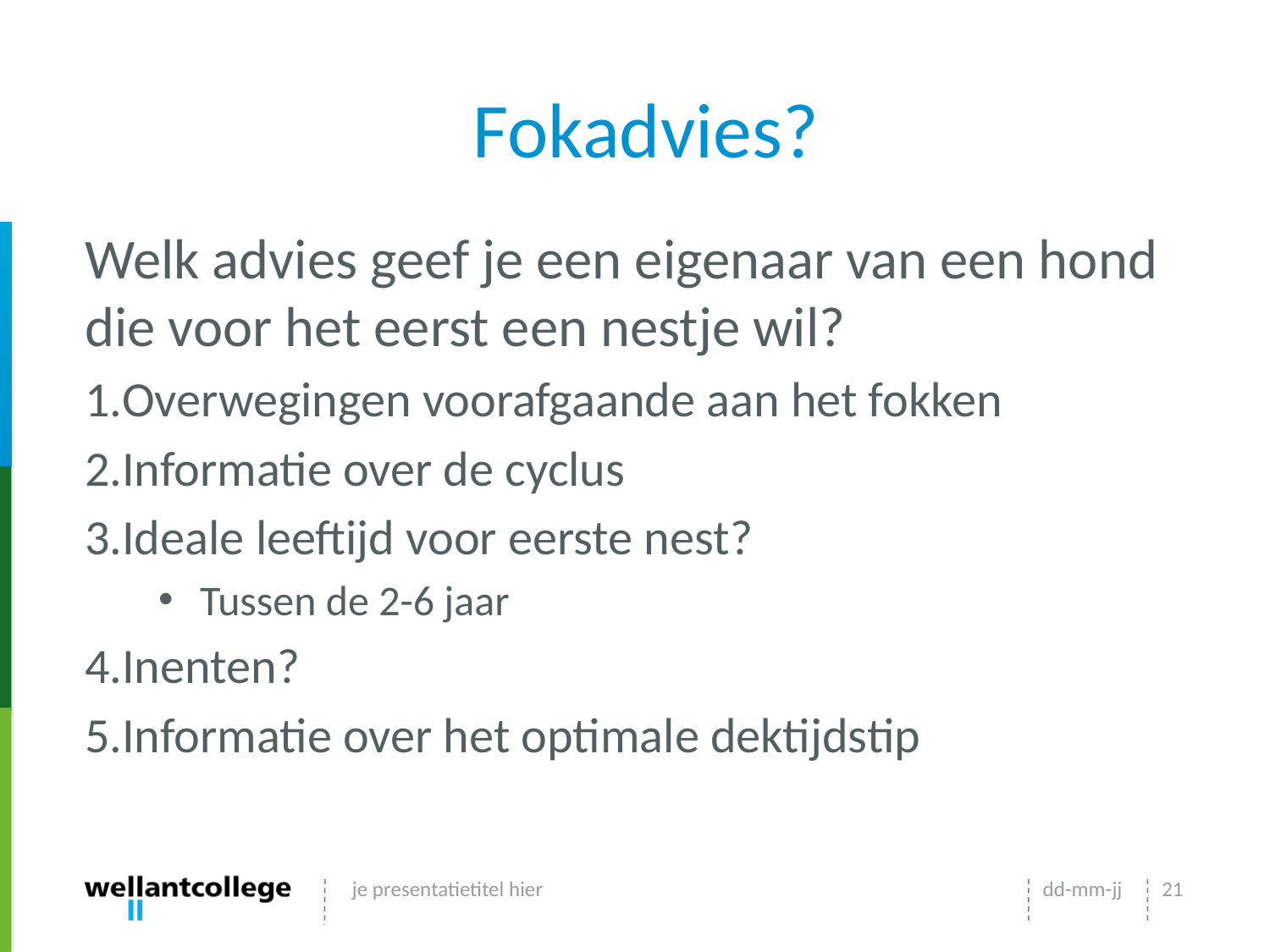

# Fokadvies?
Welk advies geef je een eigenaar van een hond die voor het eerst een nestje wil?
Overwegingen voorafgaande aan het fokken
Informatie over de cyclus
Ideale leeftijd voor eerste nest?
Tussen de 2-6 jaar
Inenten?
Informatie over het optimale dektijdstip

je presentatietitel hier
dd-mm-jj
21